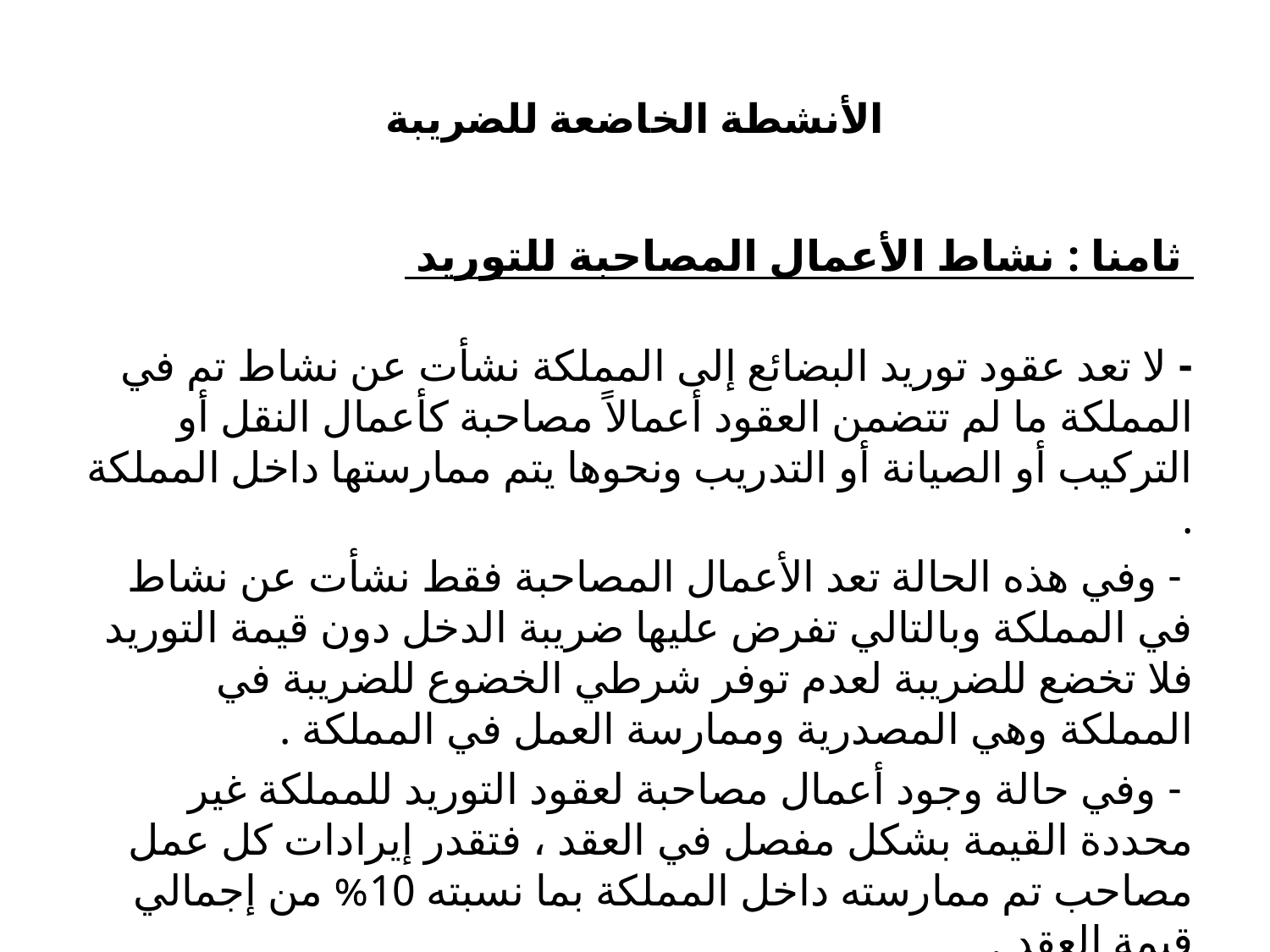

# الأنشطة الخاضعة للضريبة
 ثامنا : نشاط الأعمال المصاحبة للتوريد
- لا تعد عقود توريد البضائع إلى المملكة نشأت عن نشاط تم في المملكة ما لم تتضمن العقود أعمالاً مصاحبة كأعمال النقل أو التركيب أو الصيانة أو التدريب ونحوها يتم ممارستها داخل المملكة .
 - وفي هذه الحالة تعد الأعمال المصاحبة فقط نشأت عن نشاط في المملكة وبالتالي تفرض عليها ضريبة الدخل دون قيمة التوريد فلا تخضع للضريبة لعدم توفر شرطي الخضوع للضريبة في المملكة وهي المصدرية وممارسة العمل في المملكة .
 - وفي حالة وجود أعمال مصاحبة لعقود التوريد للمملكة غير محددة القيمة بشكل مفصل في العقد ، فتقدر إيرادات كل عمل مصاحب تم ممارسته داخل المملكة بما نسبته 10% من إجمالي قيمة العقد .